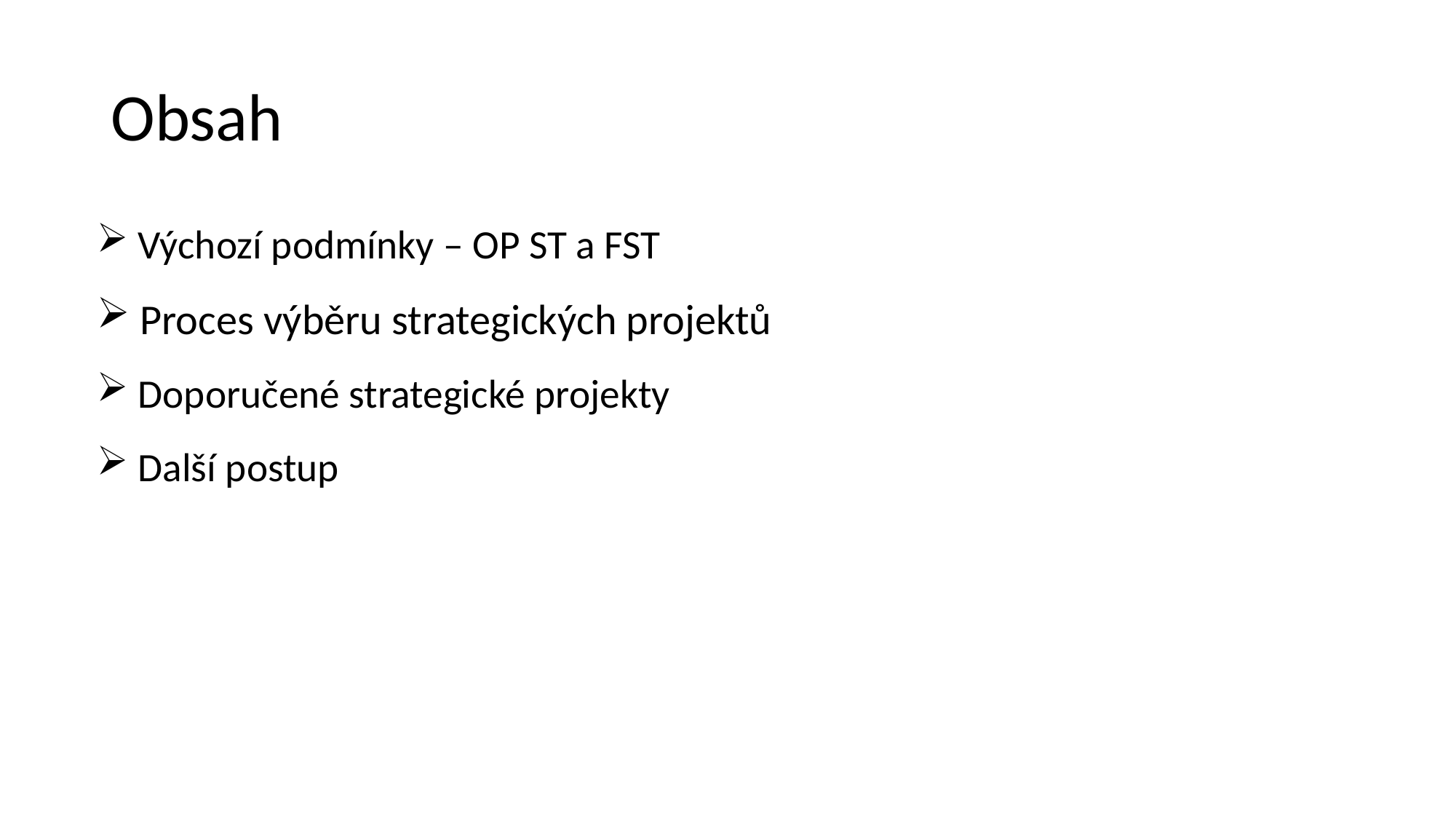

# Obsah
 Výchozí podmínky – OP ST a FST
 Proces výběru strategických projektů
 Doporučené strategické projekty
 Další postup